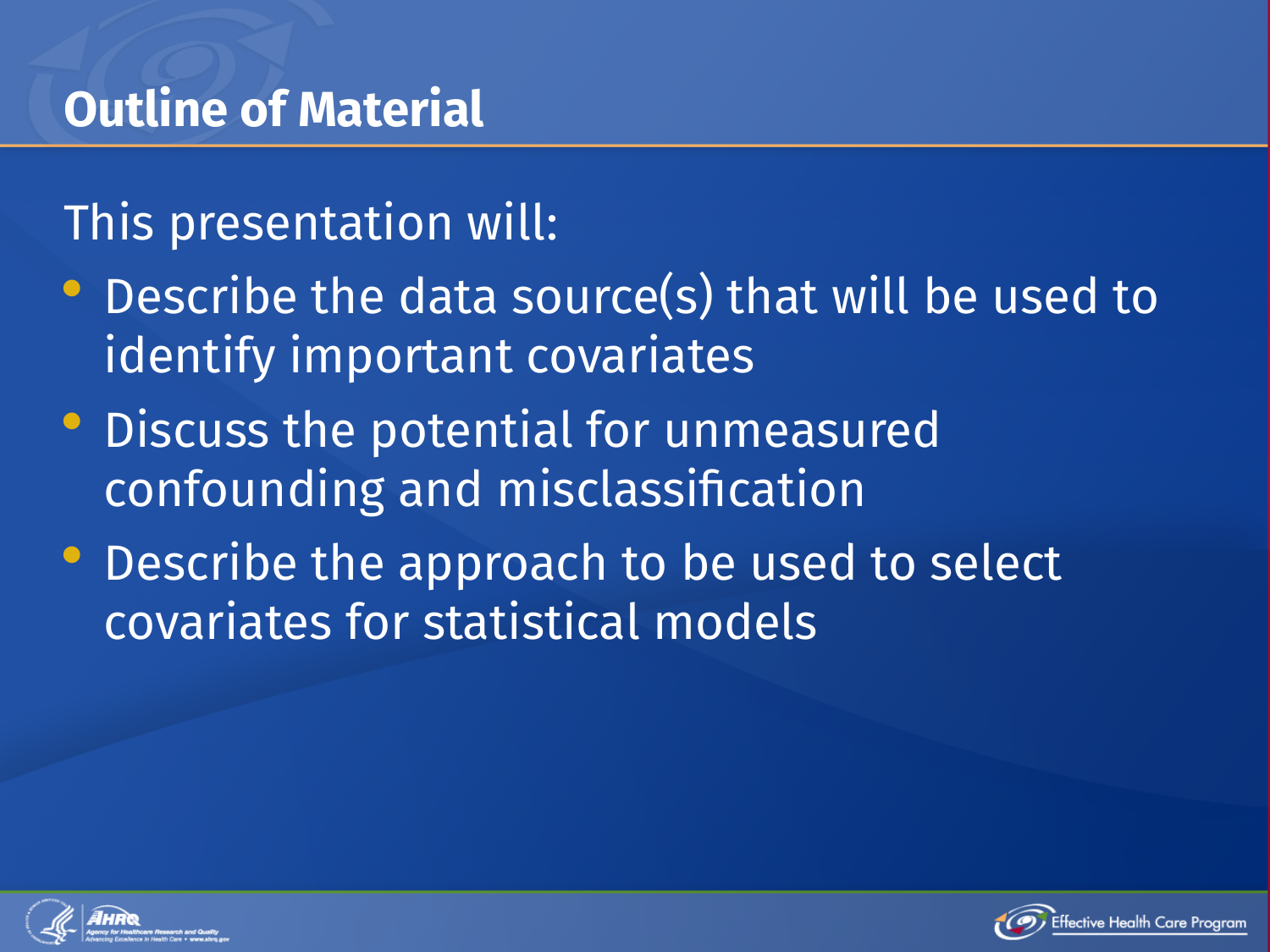

# Outline of Material
This presentation will:
Describe the data source(s) that will be used to identify important covariates
Discuss the potential for unmeasured confounding and misclassification
Describe the approach to be used to select covariates for statistical models